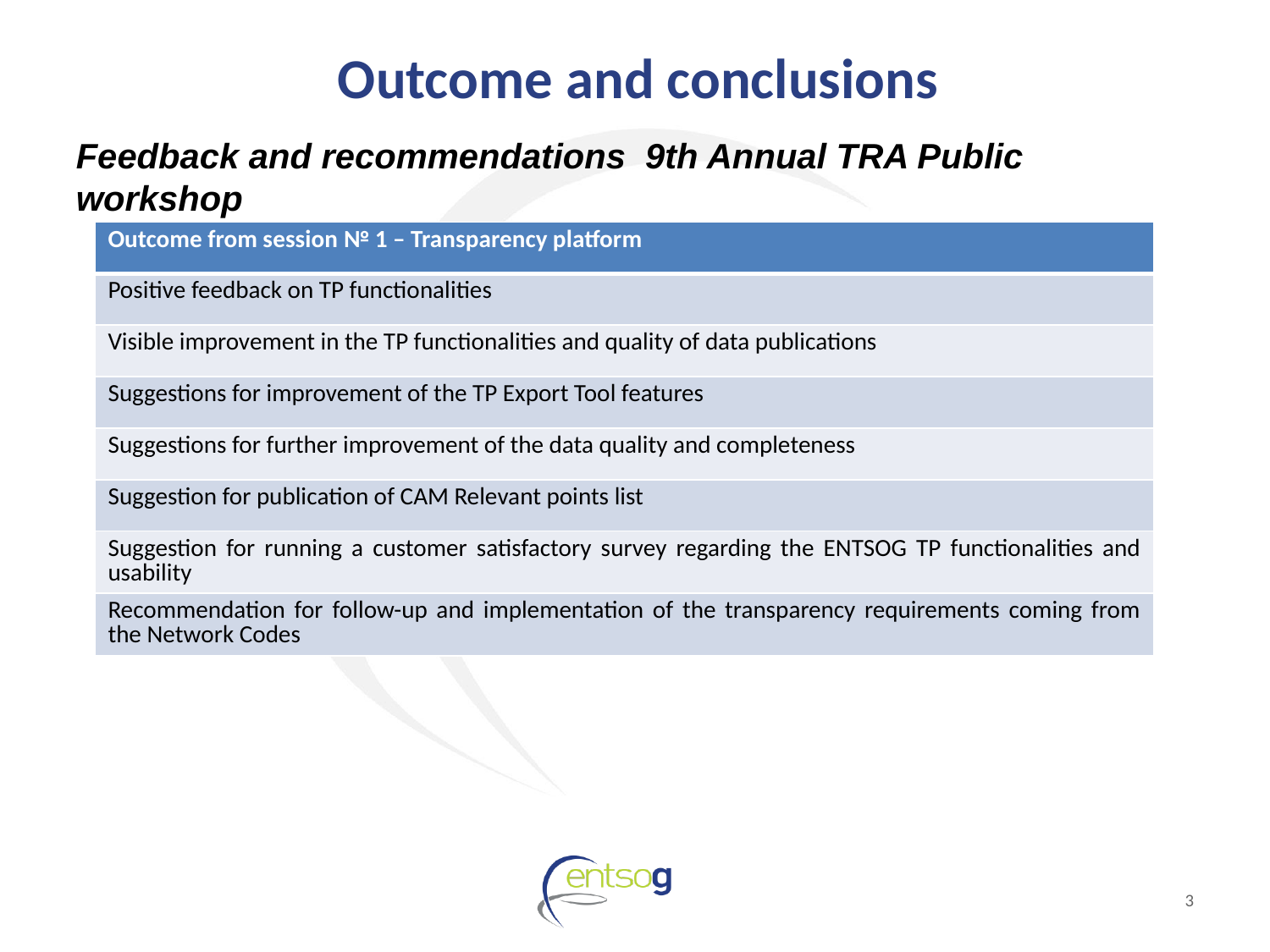

# Outcome and conclusions
Feedback and recommendations  9th Annual TRA Public workshop

| Outcome from session № 1 – Transparency platform |
| --- |
| Positive feedback on TP functionalities |
| Visible improvement in the TP functionalities and quality of data publications |
| Suggestions for improvement of the TP Export Tool features |
| Suggestions for further improvement of the data quality and completeness |
| Suggestion for publication of CAM Relevant points list |
| Suggestion for running a customer satisfactory survey regarding the ENTSOG TP functionalities and usability |
| Recommendation for follow-up and implementation of the transparency requirements coming from the Network Codes |
3